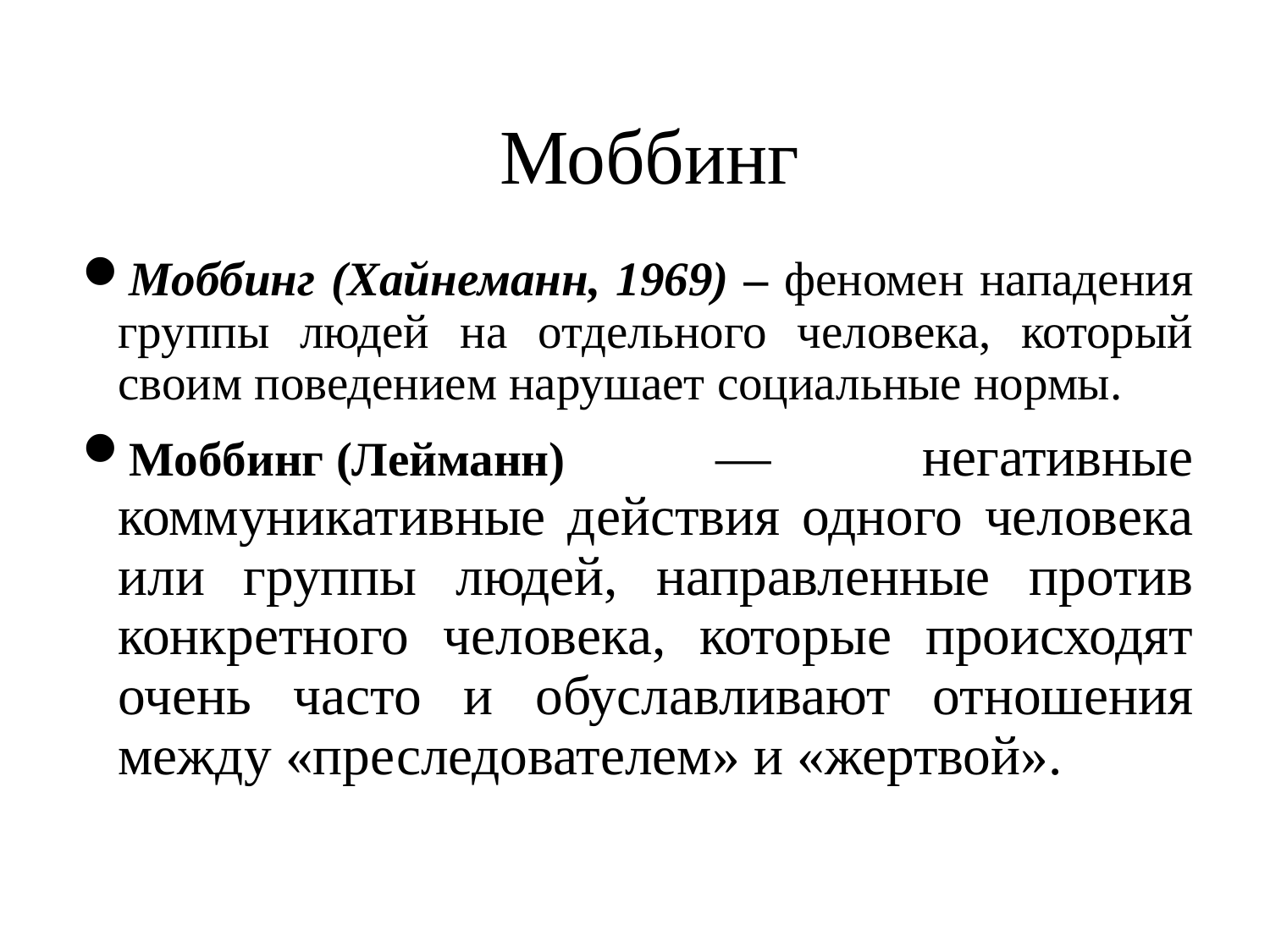

# Моббинг
Моббинг (Хайнеманн, 1969) – феномен нападения группы людей на отдельного человека, который своим поведением нарушает социальные нормы.
Моббинг (Лейманн) — негативные коммуникативные действия одного человека или группы людей, направленные против конкретного человека, которые происходят очень часто и обуславливают отношения между «преследователем» и «жертвой».